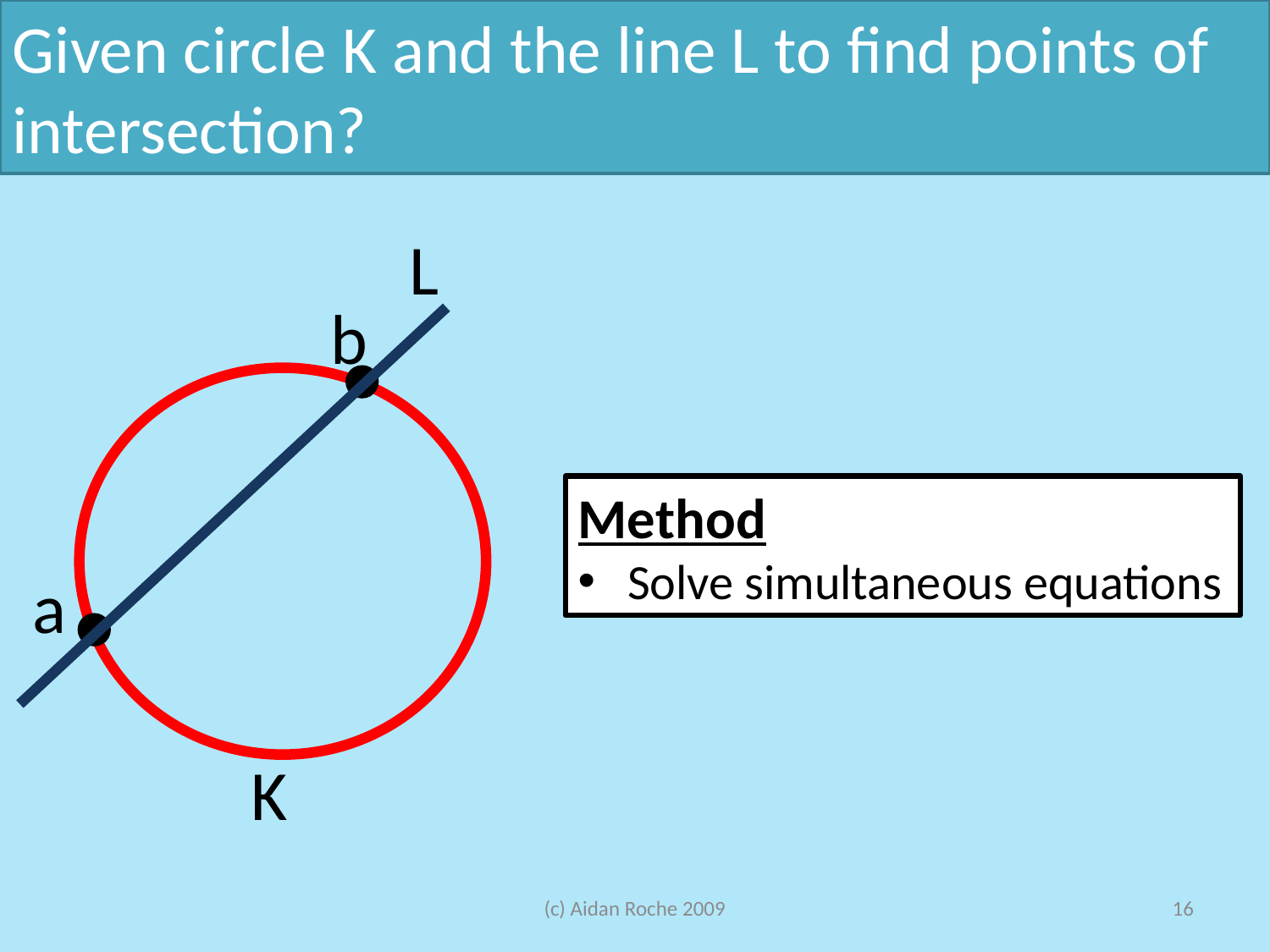

Given circle K and the line L to find points of intersection?
L
b

Method
Solve simultaneous equations
a

K
(c) Aidan Roche 2009
16